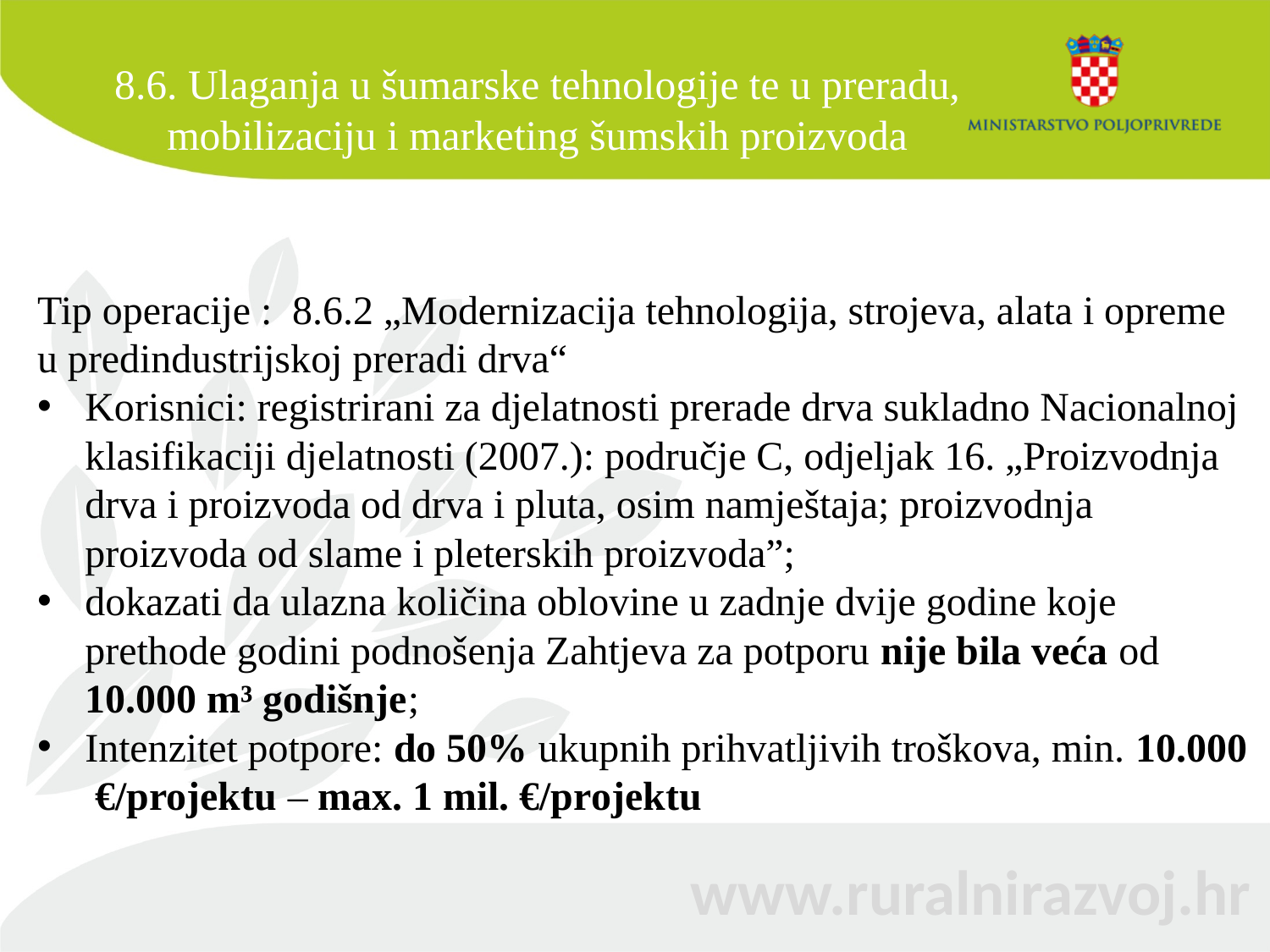

#
8.6. Ulaganja u šumarske tehnologije te u preradu, mobilizaciju i marketing šumskih proizvoda

Tip operacije :  8.6.2 „Modernizacija tehnologija, strojeva, alata i opreme u predindustrijskoj preradi drva“
Korisnici: registrirani za djelatnosti prerade drva sukladno Nacionalnoj klasifikaciji djelatnosti (2007.): područje C, odjeljak 16. „Proizvodnja drva i proizvoda od drva i pluta, osim namještaja; proizvodnja proizvoda od slame i pleterskih proizvoda”;
dokazati da ulazna količina oblovine u zadnje dvije godine koje prethode godini podnošenja Zahtjeva za potporu nije bila veća od 10.000 m³ godišnje;
Intenzitet potpore: do 50% ukupnih prihvatljivih troškova, min. 10.000  €/projektu – max. 1 mil. €/projektu